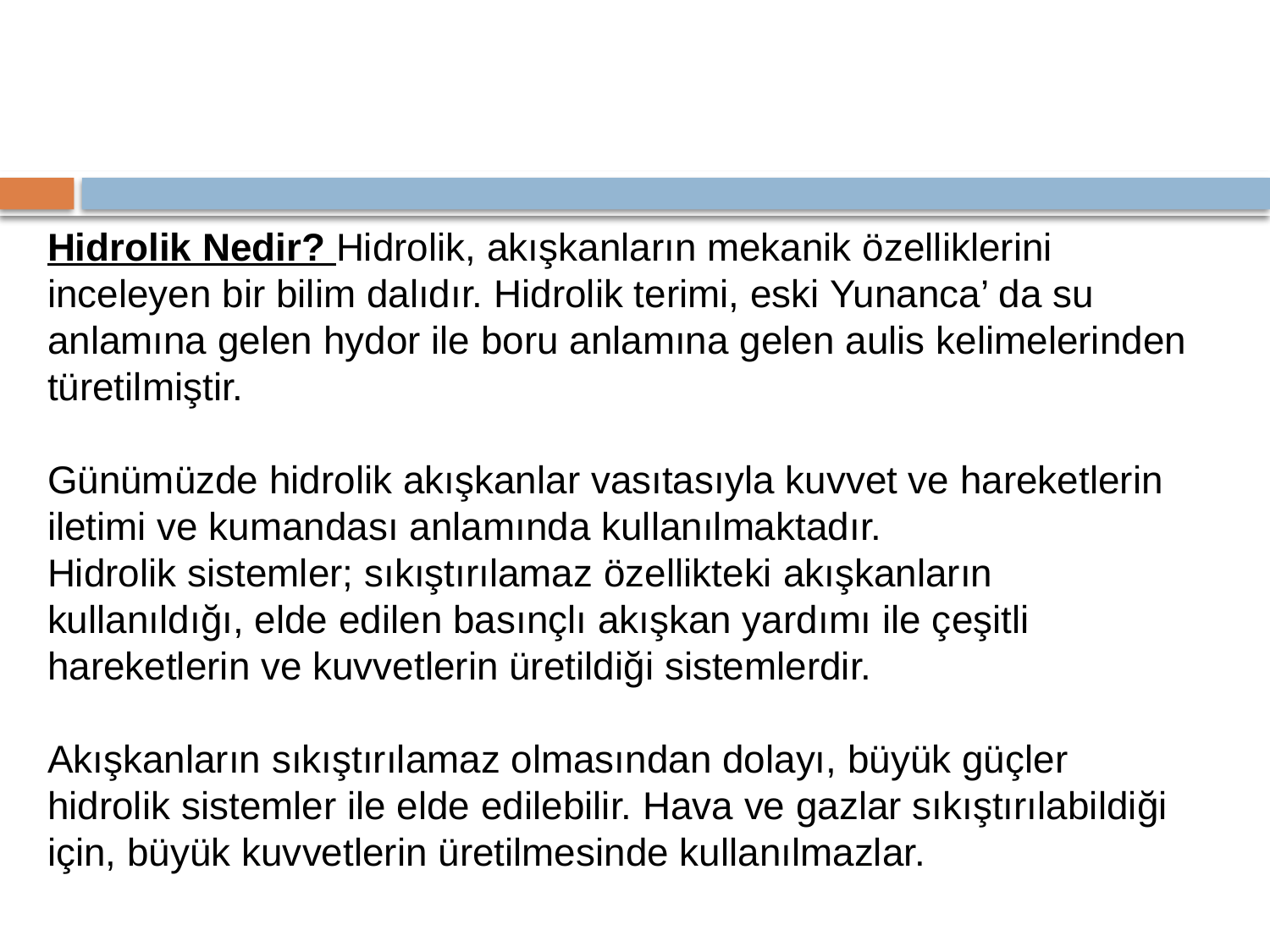

#
Hidrolik Nedir? Hidrolik, akışkanların mekanik özelliklerini inceleyen bir bilim dalıdır. Hidrolik terimi, eski Yunanca’ da su anlamına gelen hydor ile boru anlamına gelen aulis kelimelerinden türetilmiştir.

Günümüzde hidrolik akışkanlar vasıtasıyla kuvvet ve hareketlerin iletimi ve kumandası anlamında kullanılmaktadır.
Hidrolik sistemler; sıkıştırılamaz özellikteki akışkanların kullanıldığı, elde edilen basınçlı akışkan yardımı ile çeşitli hareketlerin ve kuvvetlerin üretildiği sistemlerdir.

Akışkanların sıkıştırılamaz olmasından dolayı, büyük güçler hidrolik sistemler ile elde edilebilir. Hava ve gazlar sıkıştırılabildiği için, büyük kuvvetlerin üretilmesinde kullanılmazlar.